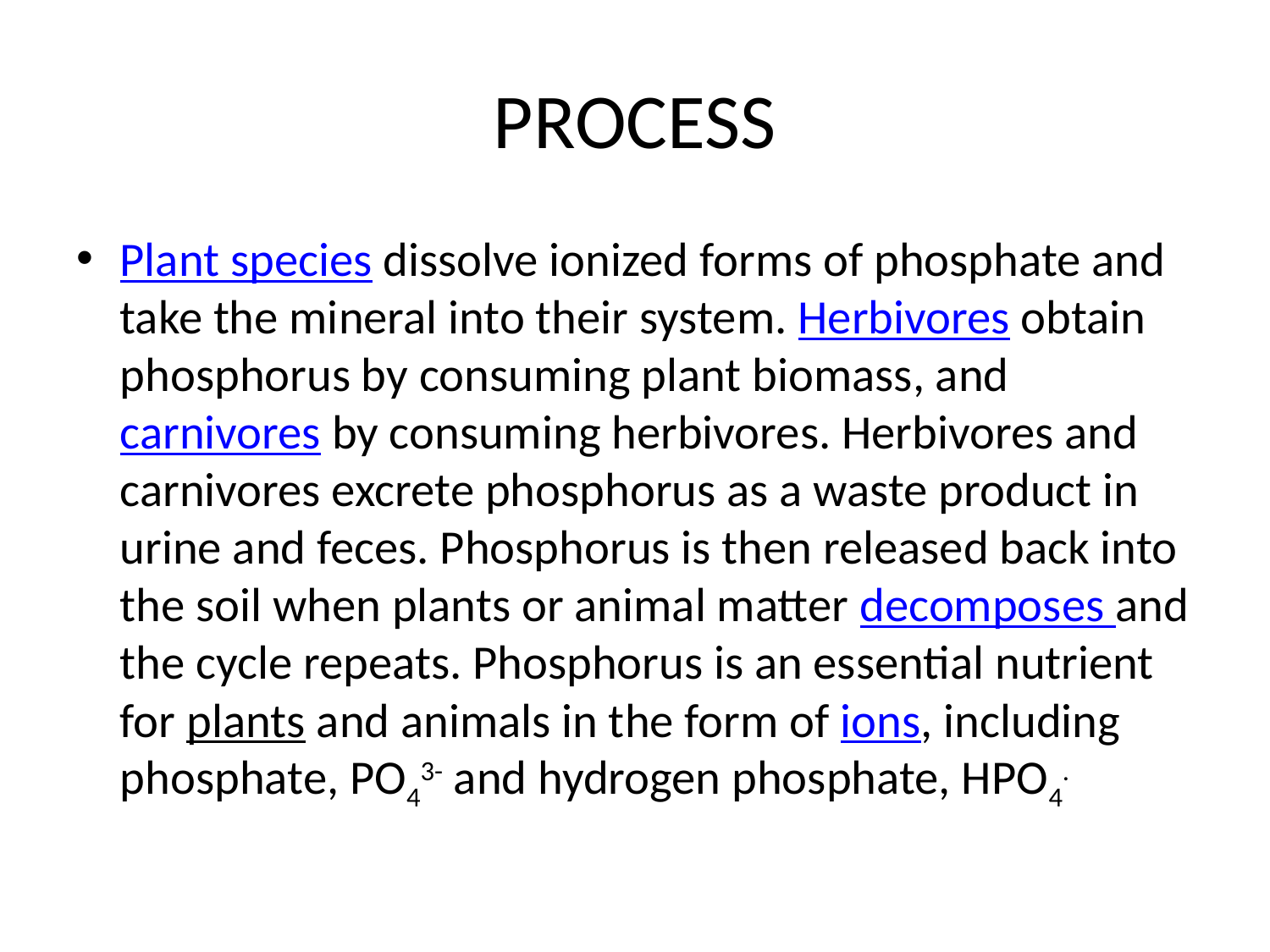

# PROCESS
Plant species dissolve ionized forms of phosphate and take the mineral into their system. Herbivores obtain phosphorus by consuming plant biomass, and carnivores by consuming herbivores. Herbivores and carnivores excrete phosphorus as a waste product in urine and feces. Phosphorus is then released back into the soil when plants or animal matter decomposes and the cycle repeats. Phosphorus is an essential nutrient for plants and animals in the form of ions, including phosphate, PO43- and hydrogen phosphate, HPO4.